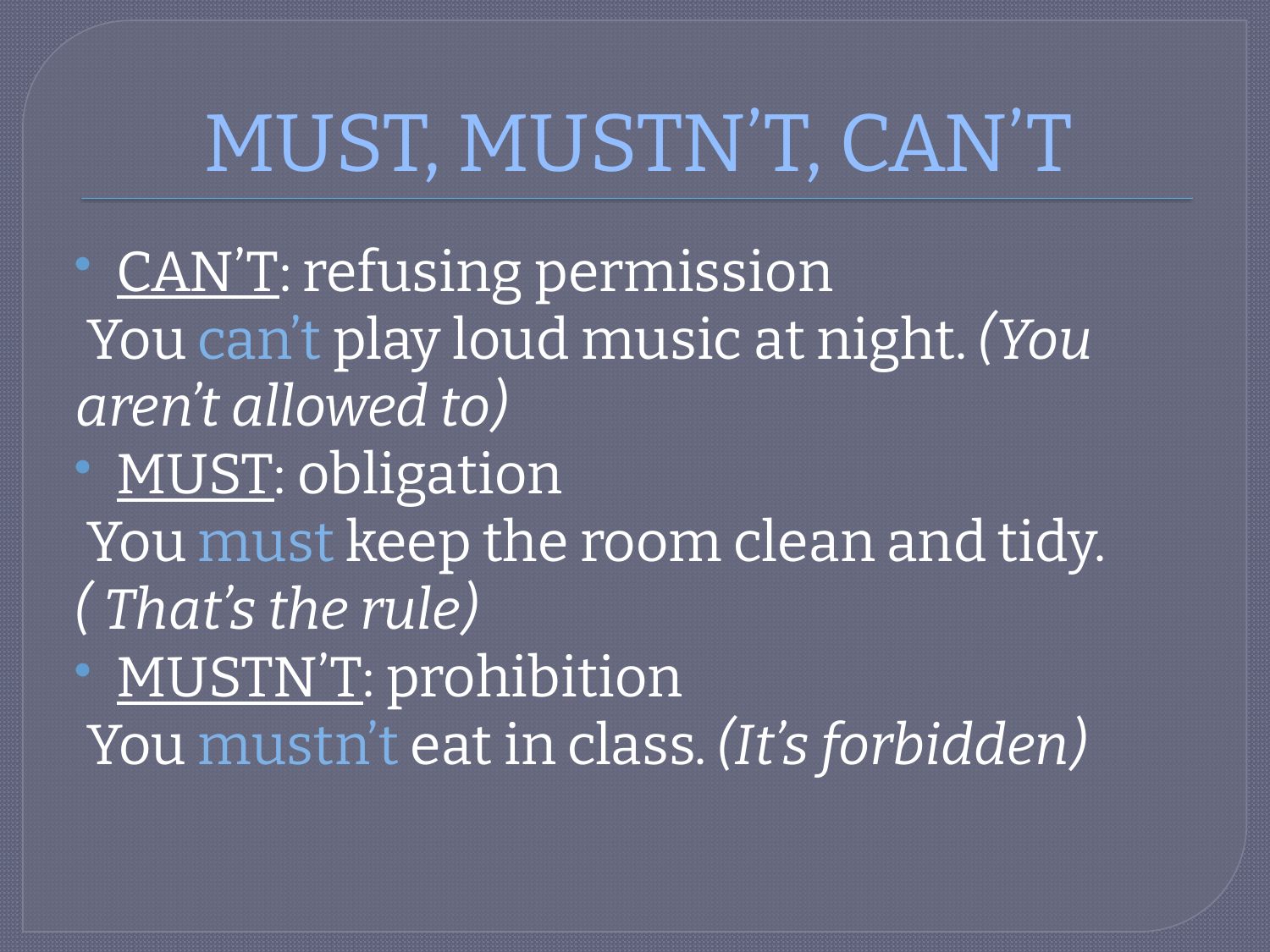

# MUST, MUSTN’T, CAN’T
CAN’T: refusing permission
 You can’t play loud music at night. (You aren’t allowed to)
MUST: obligation
 You must keep the room clean and tidy.
( That’s the rule)
MUSTN’T: prohibition
 You mustn’t eat in class. (It’s forbidden)